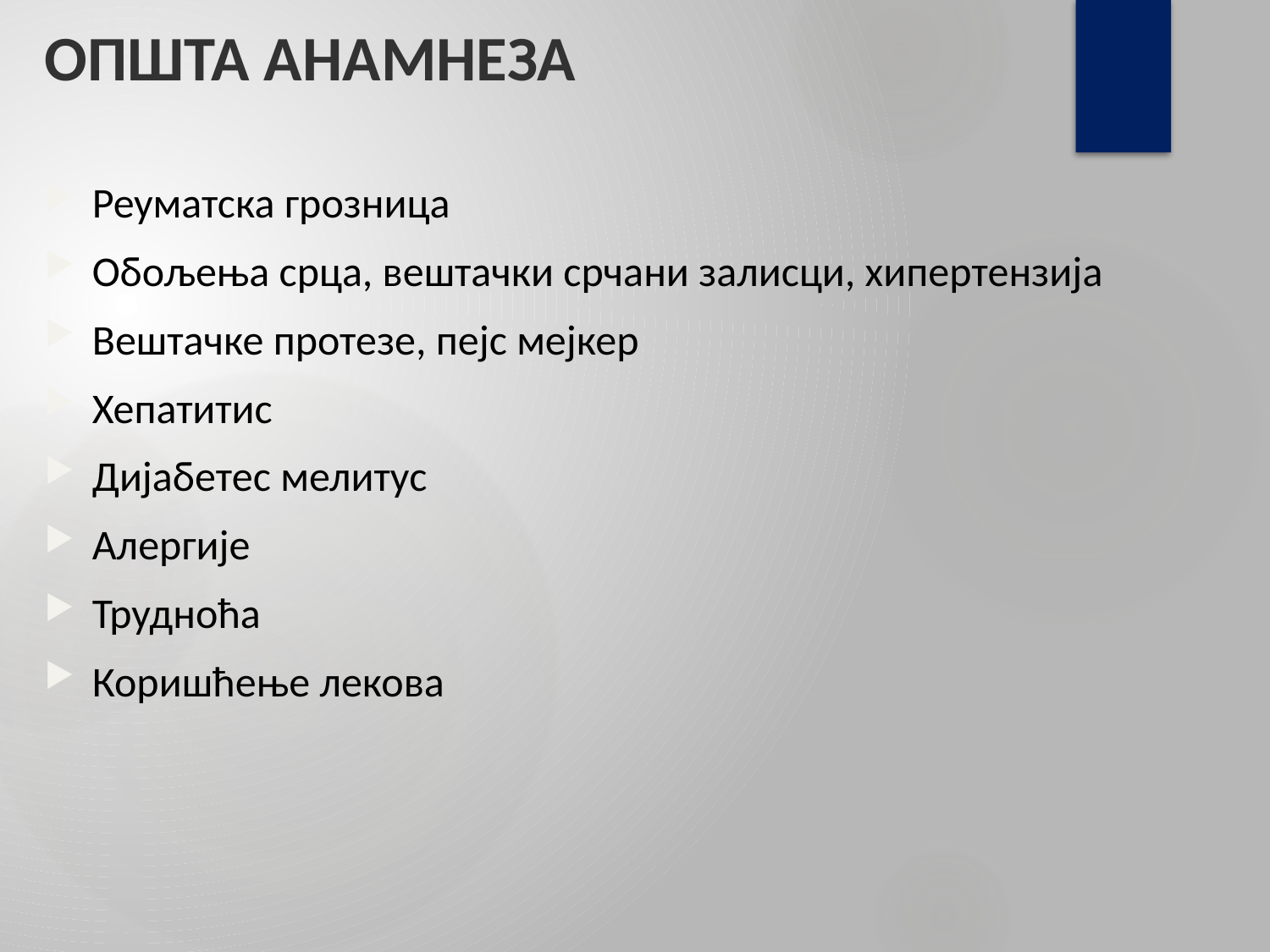

# ОПШТА АНАМНЕЗА
Реуматска грозница
Обољења срца, вештачки срчани залисци, хипертензија
Вештачке протезе, пејс мејкер
Хепатитис
Дијабетес мелитус
Алергије
Трудноћа
Коришћење лекова